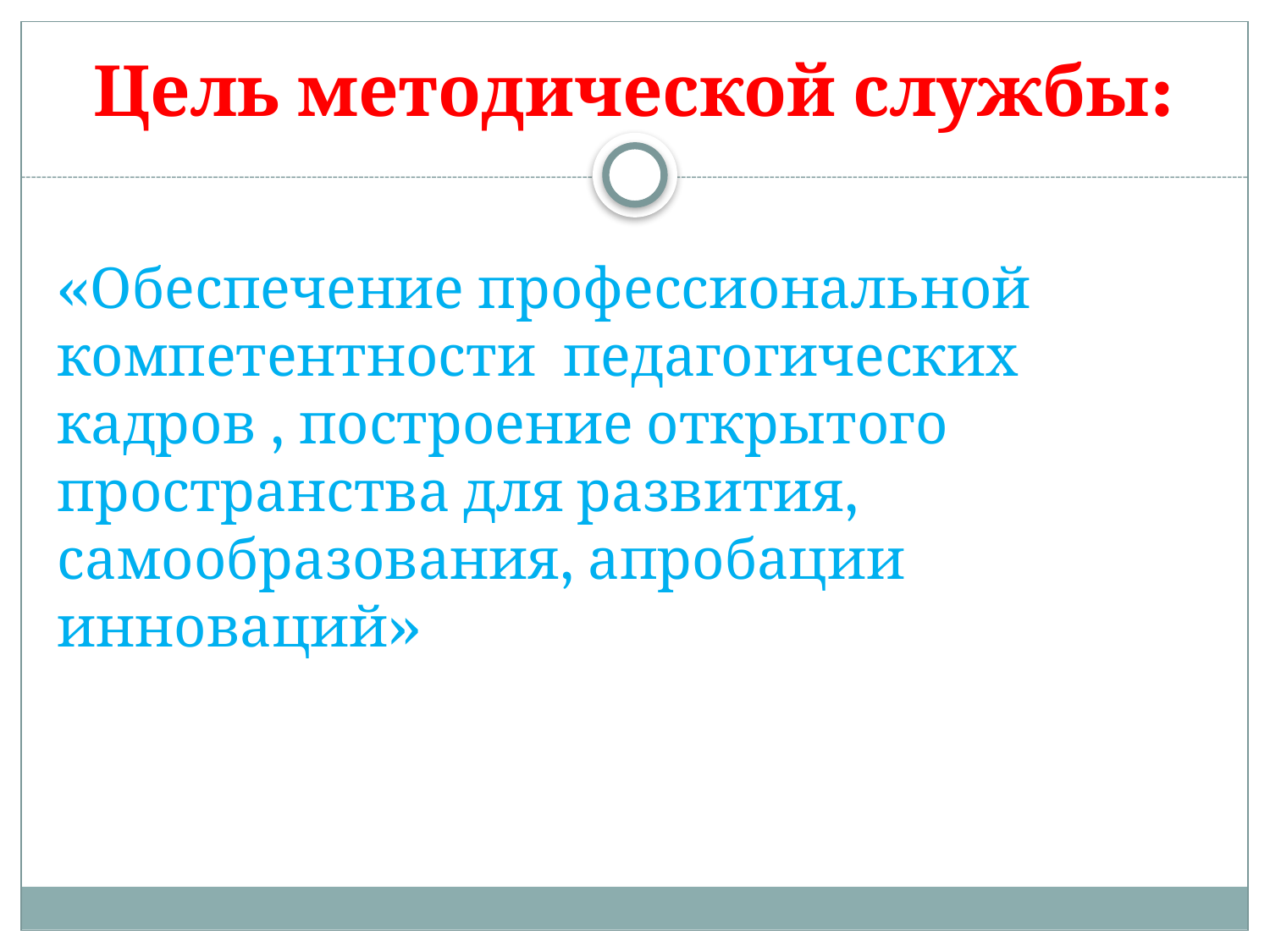

# Цель методической службы:
«Обеспечение профессиональной компетентности  педагогических кадров , построение открытого пространства для развития, самообразования, апробации инноваций»